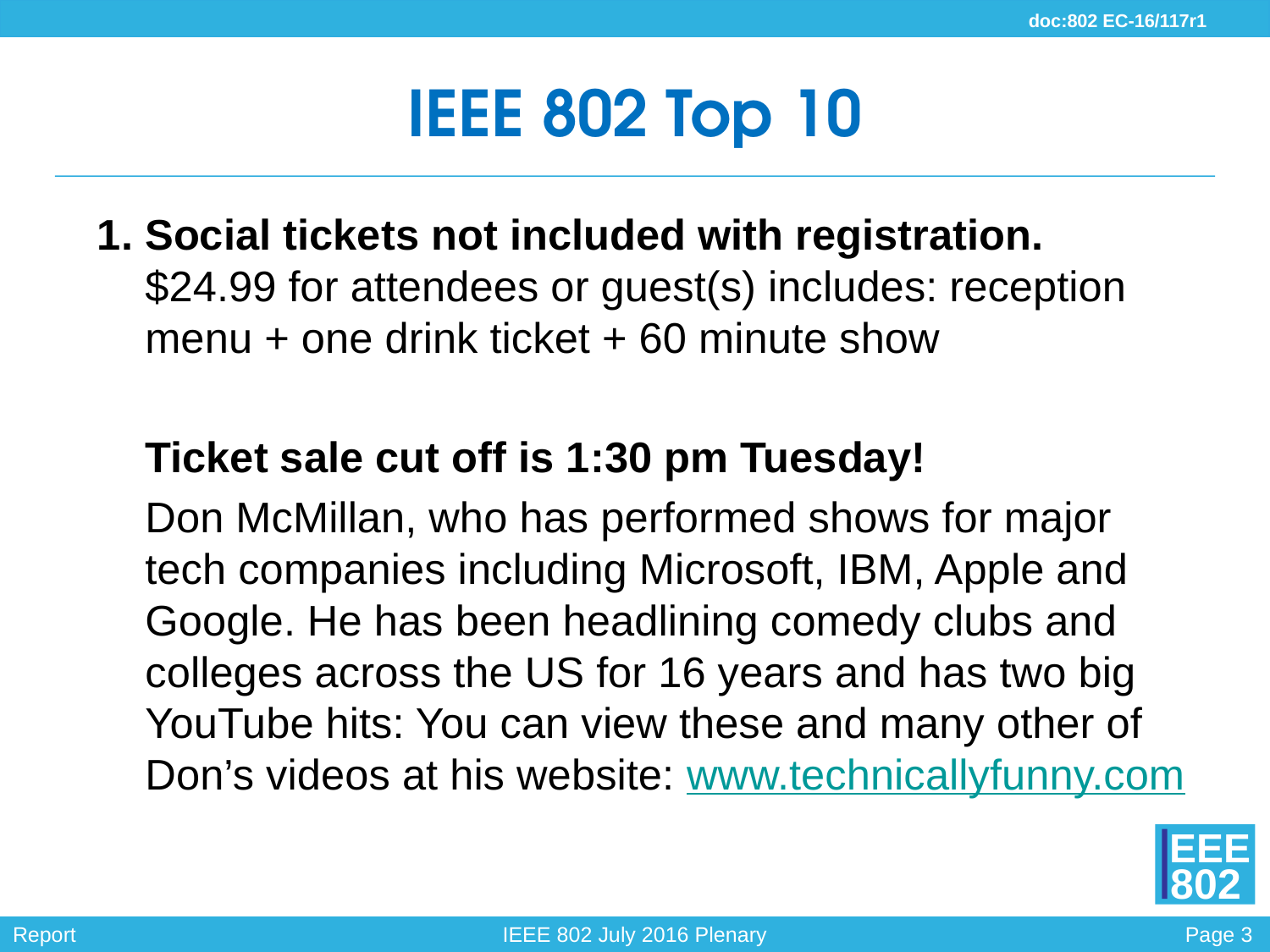

# IEEE 802 Top 10
Social tickets not included with registration.  $24.99 for attendees or guest(s) includes: reception menu + one drink ticket + 60 minute show

	Ticket sale cut off is 1:30 pm Tuesday!
	Don McMillan, who has performed shows for major tech companies including Microsoft, IBM, Apple and Google. He has been headlining comedy clubs and colleges across the US for 16 years and has two big YouTube hits: You can view these and many other of Don’s videos at his website: www.technicallyfunny.com